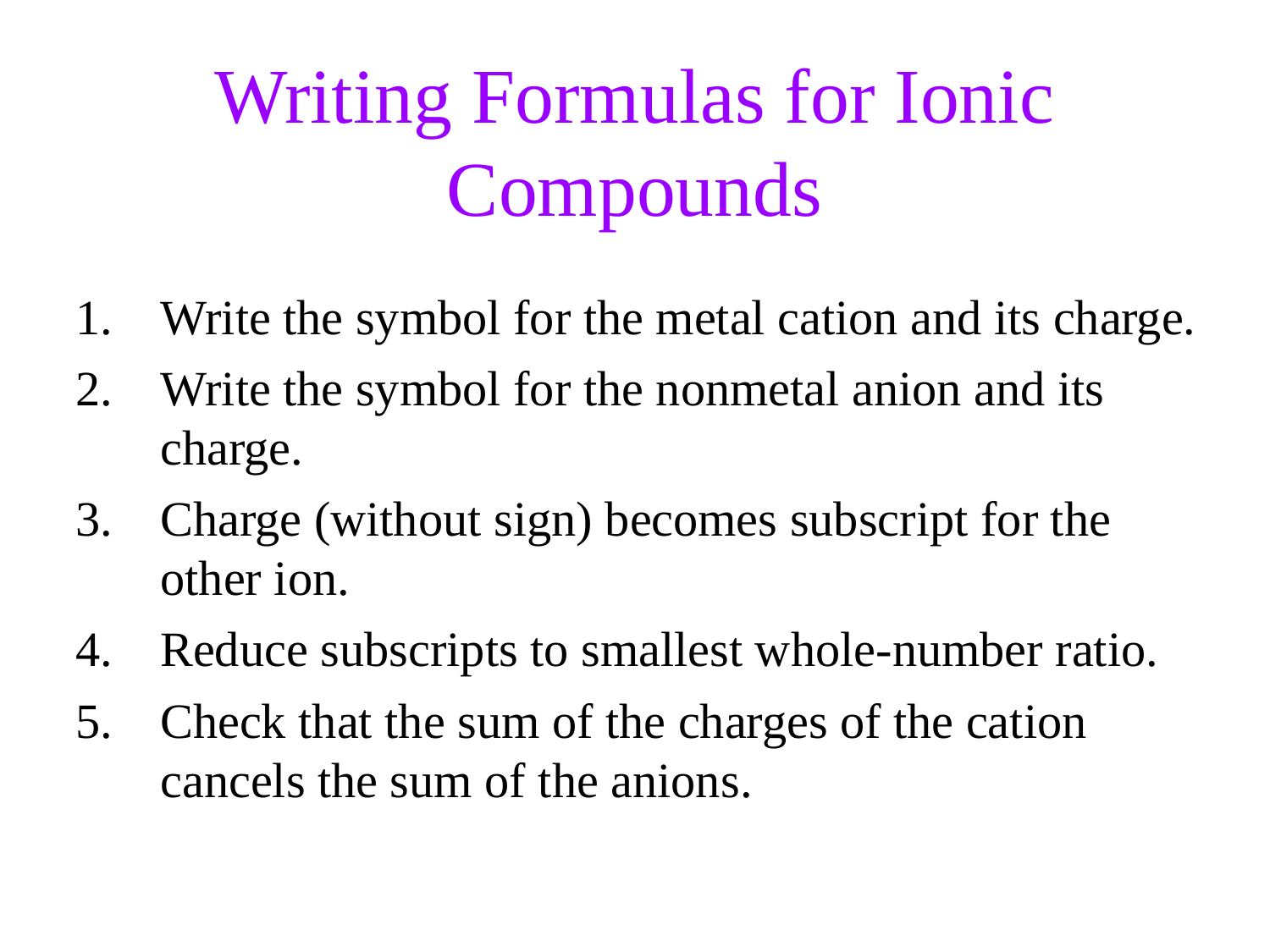

Writing Formulas for Ionic Compounds
Write the symbol for the metal cation and its charge.
Write the symbol for the nonmetal anion and its charge.
Charge (without sign) becomes subscript for the other ion.
Reduce subscripts to smallest whole-number ratio.
Check that the sum of the charges of the cation cancels the sum of the anions.